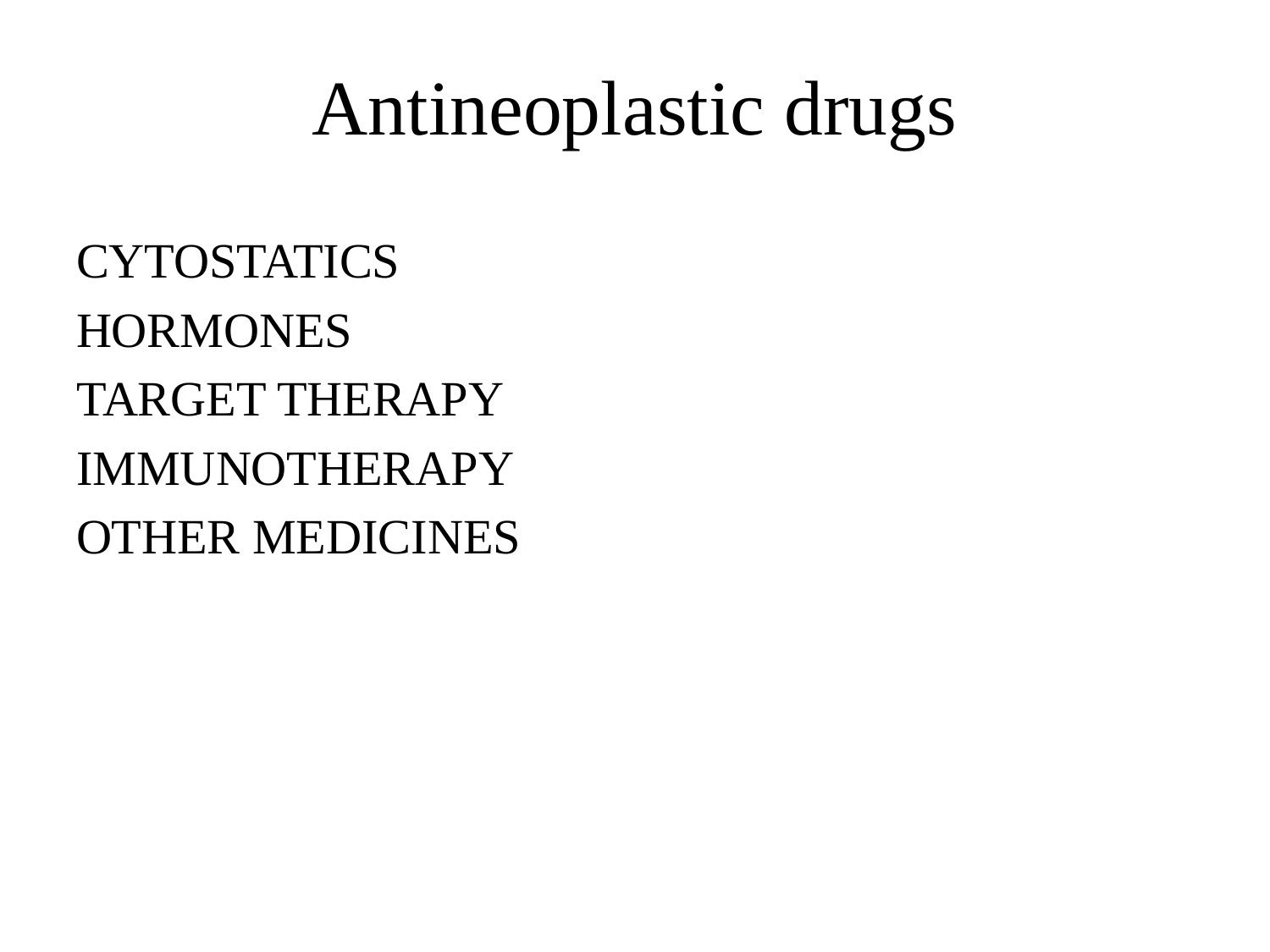

# Antineoplastic drugs
CYTOSTATICS
HORMONES
TARGET THERAPY
IMMUNOTHERAPY
OTHER MEDICINES